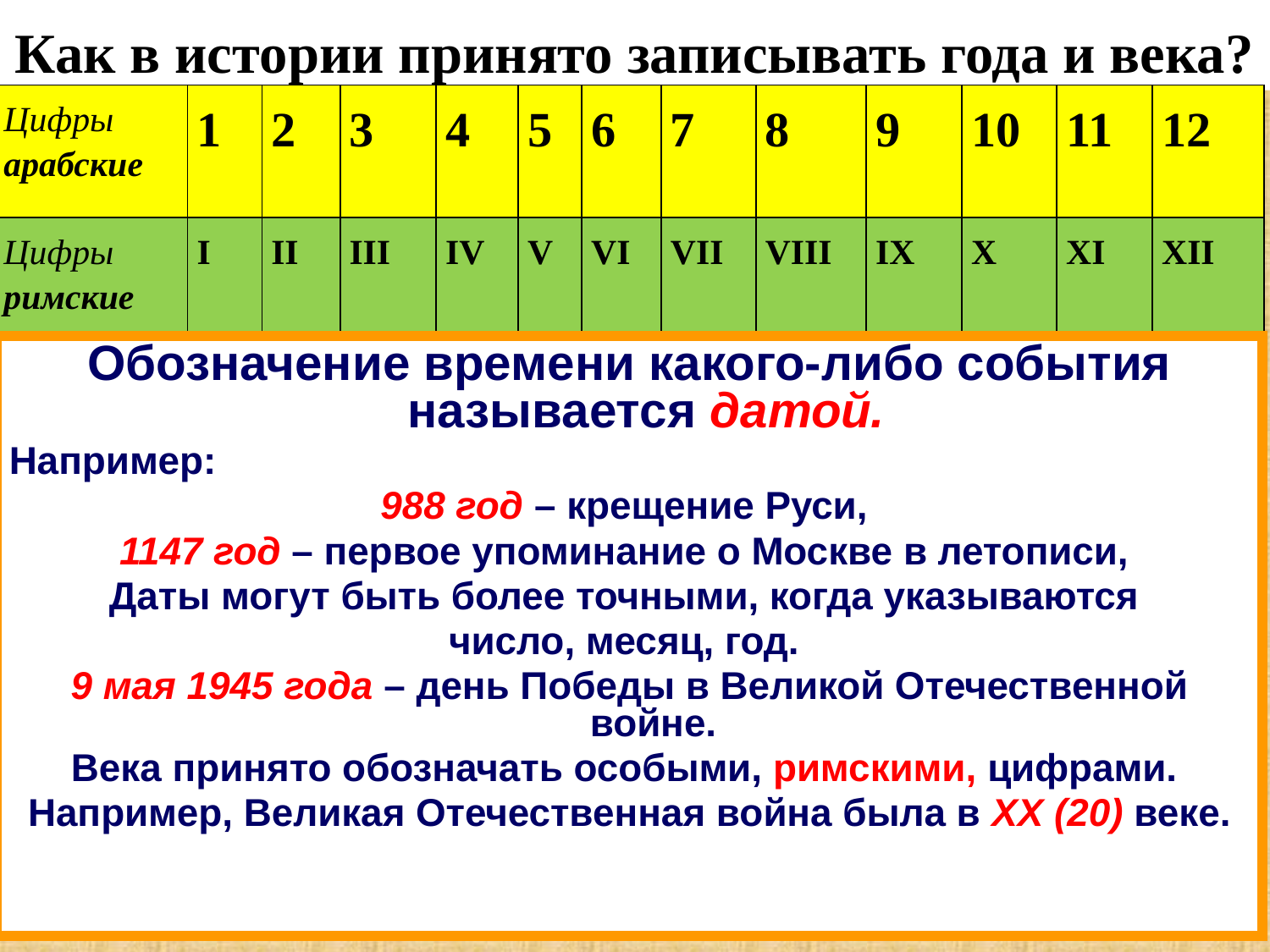

Как в истории принято записывать года и века?
| Цифры арабские | 1 | 2 | 3 | 4 | 5 | 6 | 7 | 8 | 9 | 10 | 11 | 12 |
| --- | --- | --- | --- | --- | --- | --- | --- | --- | --- | --- | --- | --- |
| Цифры римские | I | II | III | IV | V | VI | VII | VIII | IX | X | XI | XII |
Обозначение времени какого-либо события называется датой.
Например:
988 год – крещение Руси,
1147 год – первое упоминание о Москве в летописи,
Даты могут быть более точными, когда указываются
число, месяц, год.
9 мая 1945 года – день Победы в Великой Отечественной войне.
Века принято обозначать особыми, римскими, цифрами.
Например, Великая Отечественная война была в ХХ (20) веке.